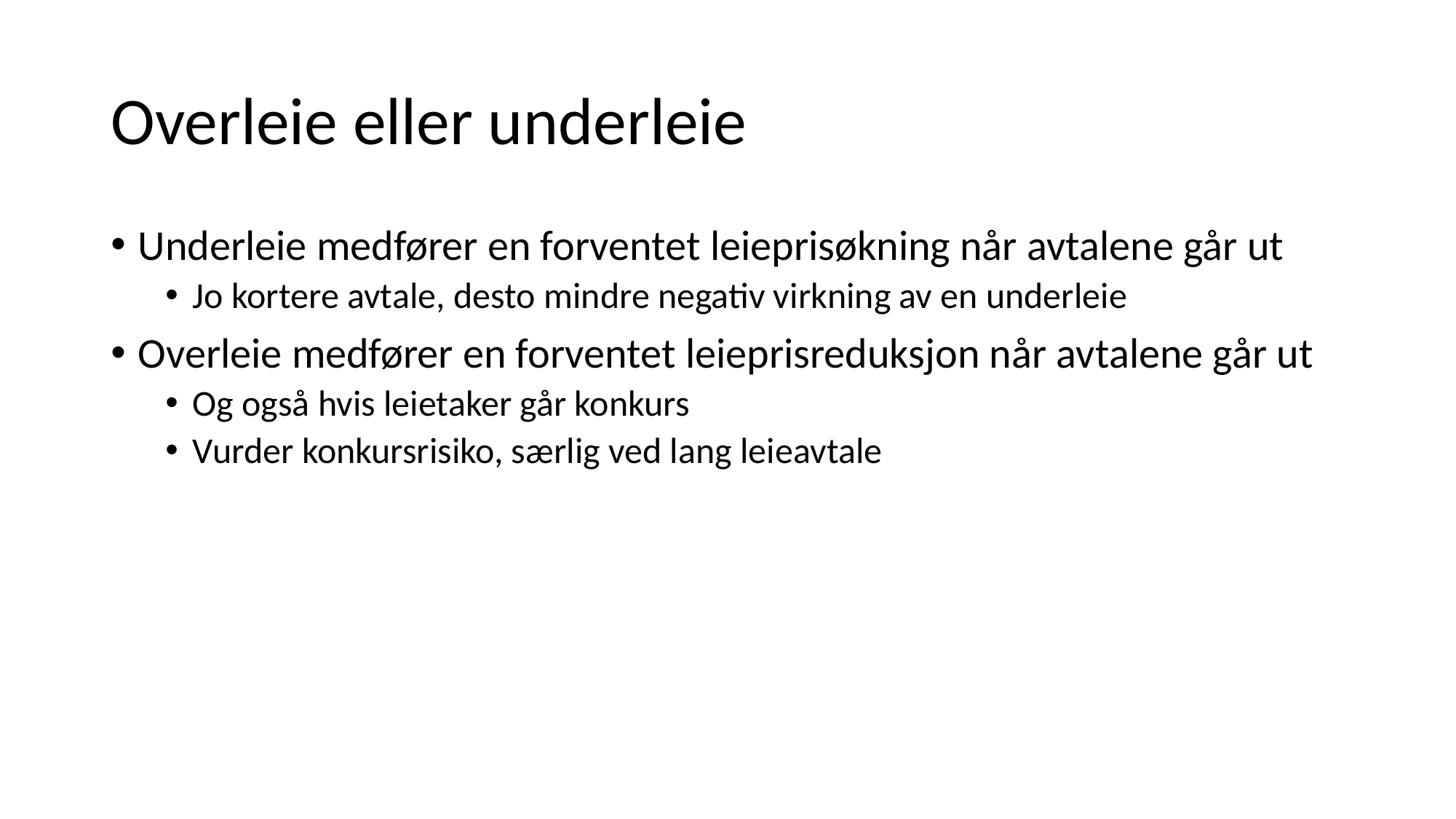

# Overleie eller underleie
Underleie medfører en forventet leieprisøkning når avtalene går ut
Jo kortere avtale, desto mindre negativ virkning av en underleie
Overleie medfører en forventet leieprisreduksjon når avtalene går ut
Og også hvis leietaker går konkurs
Vurder konkursrisiko, særlig ved lang leieavtale